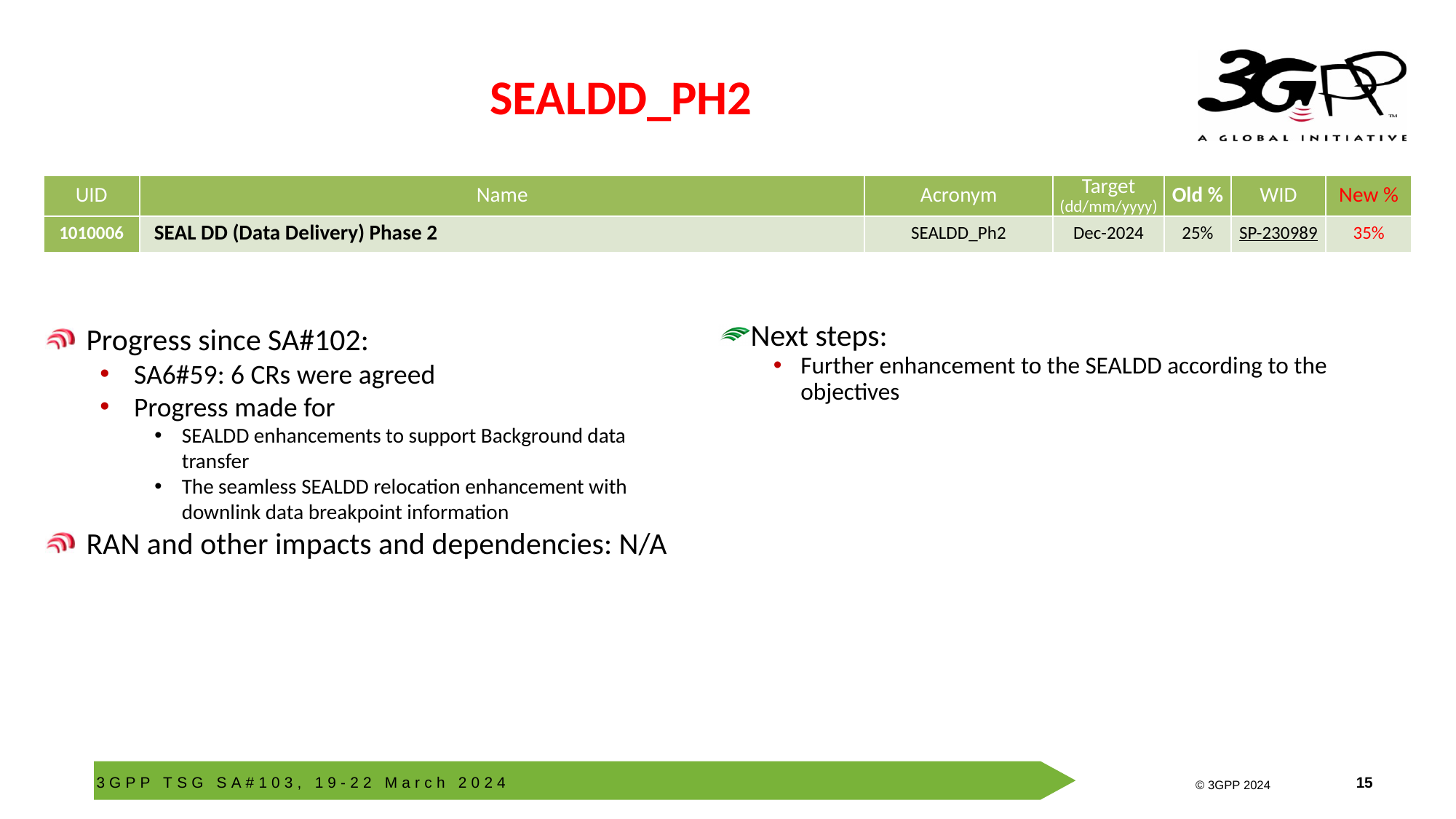

# SEALDD_PH2
| UID | Name | Acronym | Target (dd/mm/yyyy) | Old % | WID | New % |
| --- | --- | --- | --- | --- | --- | --- |
| 1010006 | SEAL DD (Data Delivery) Phase 2 | SEALDD\_Ph2 | Dec-2024 | 25% | SP-230989 | 35% |
Progress since SA#102:
SA6#59: 6 CRs were agreed
Progress made for
SEALDD enhancements to support Background data transfer
The seamless SEALDD relocation enhancement with downlink data breakpoint information
RAN and other impacts and dependencies: N/A

Next steps:
Further enhancement to the SEALDD according to the objectives